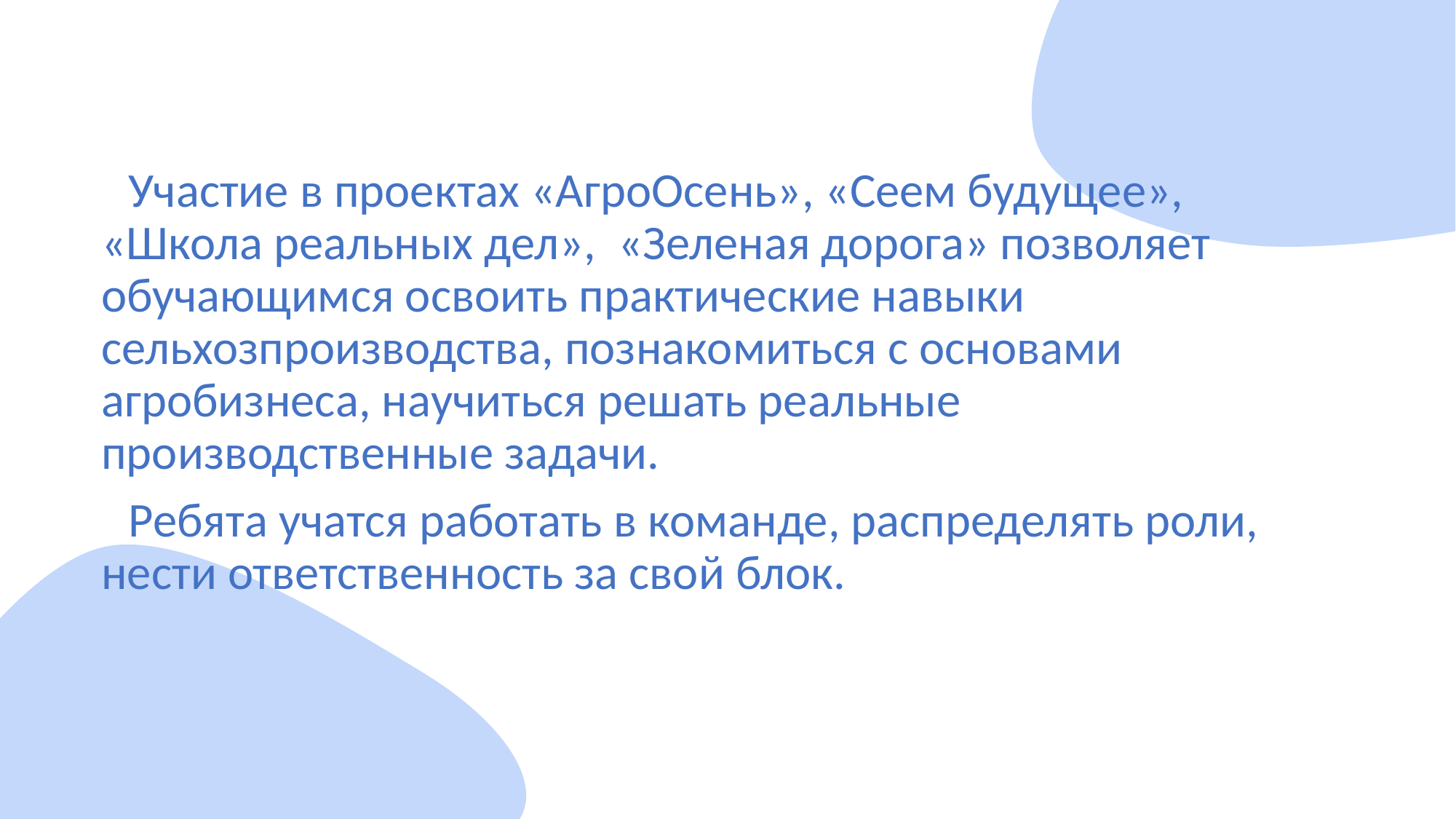

#
Участие в проектах «АгроОсень», «Сеем будущее», «Школа реальных дел»,  «Зеленая дорога» позволяет обучающимся освоить практические навыки сельхозпроизводства, познакомиться с основами агробизнеса, научиться решать реальные производственные задачи.
Ребята учатся работать в команде, распределять роли, нести ответственность за свой блок.